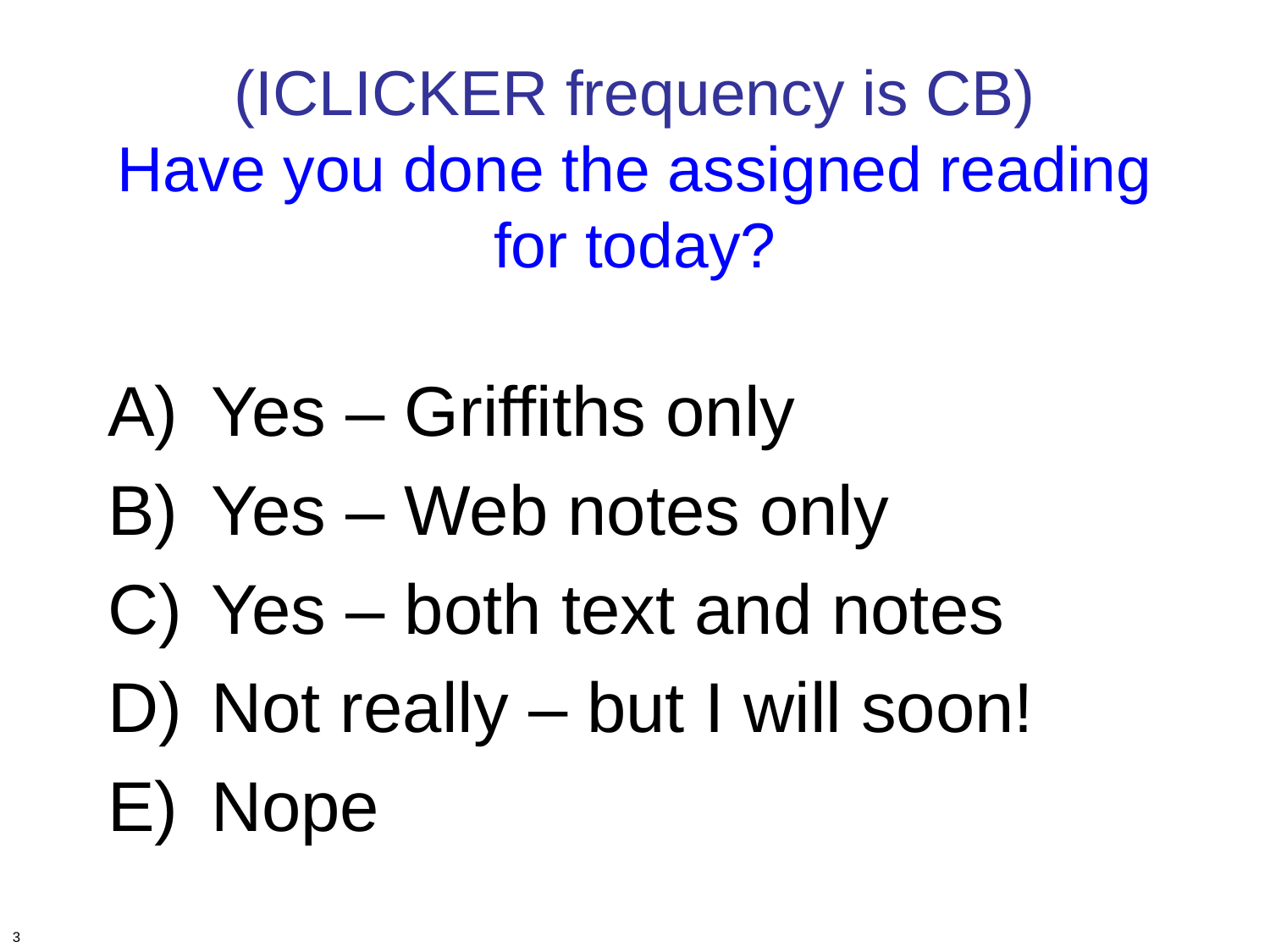

# (ICLICKER frequency is CB) Have you done the assigned reading for today?
Yes – Griffiths only
Yes – Web notes only
Yes – both text and notes
Not really – but I will soon!
Nope
3